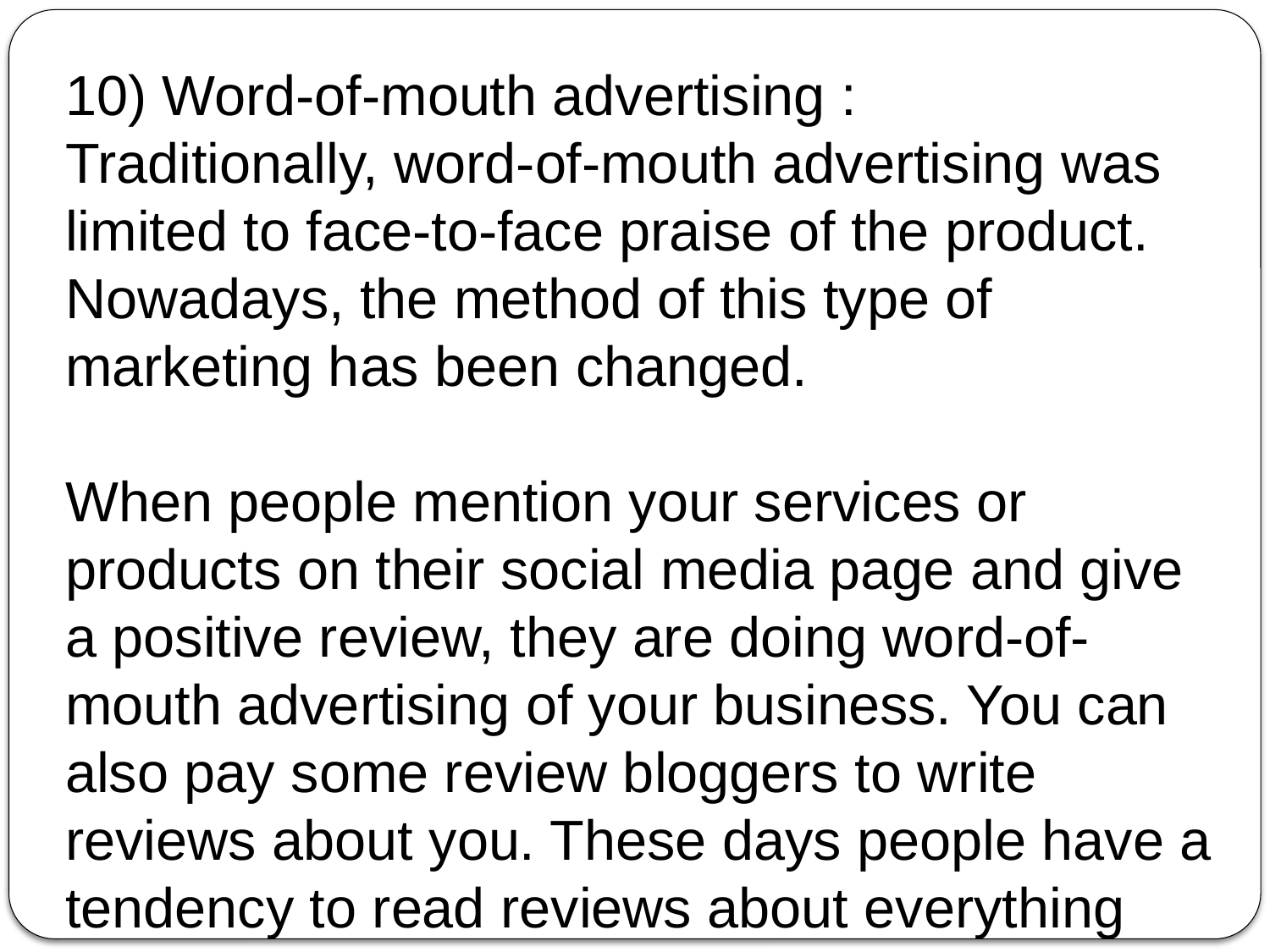

10) Word-of-mouth advertising :
Traditionally, word-of-mouth advertising was limited to face-to-face praise of the product. Nowadays, the method of this type of marketing has been changed.

When people mention your services or products on their social media page and give a positive review, they are doing word-of-mouth advertising of your business. You can also pay some review bloggers to write reviews about you. These days people have a tendency to read reviews about everything before making a purchase.